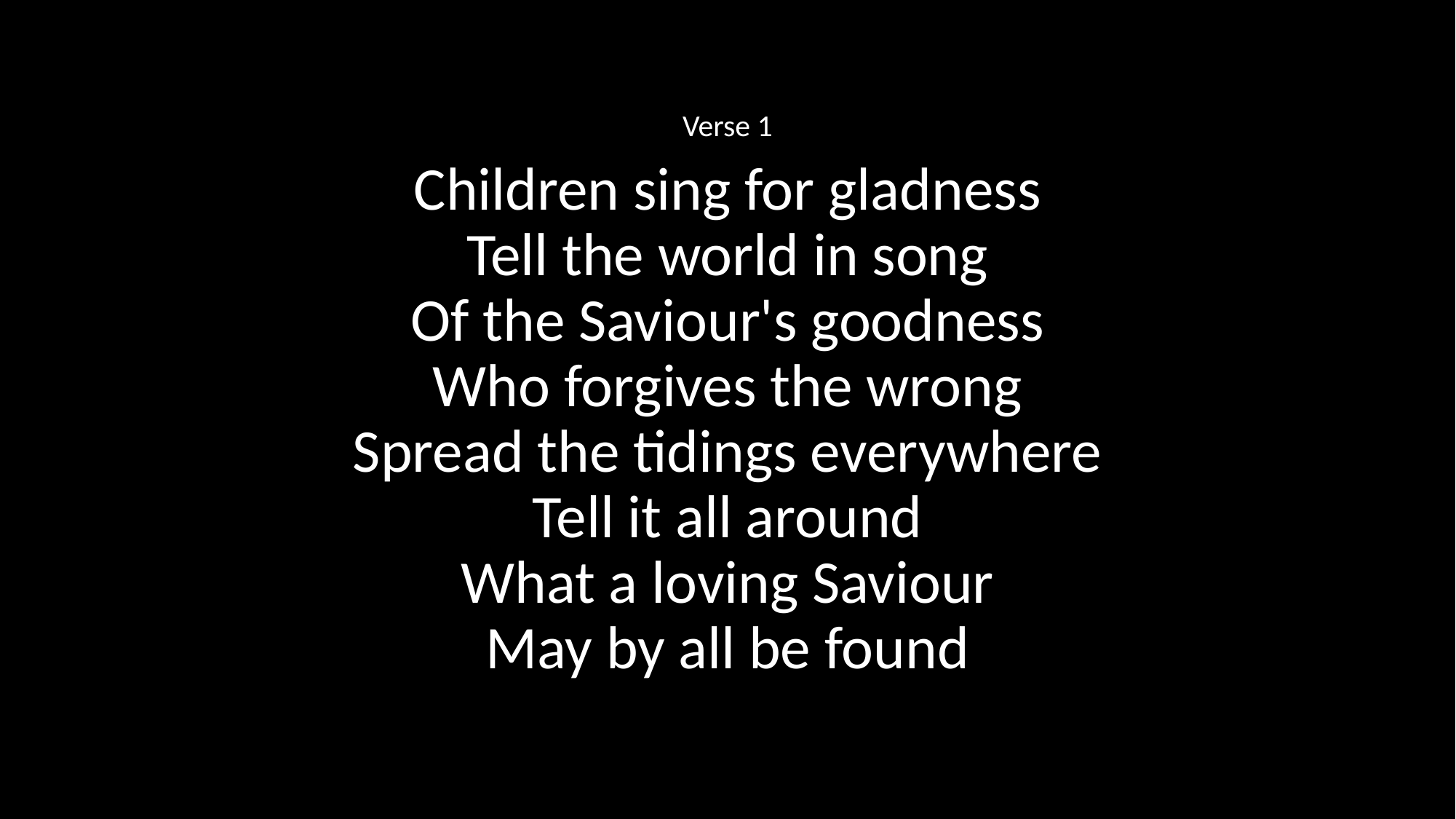

Verse 1
Children sing for gladness
Tell the world in song
Of the Saviour's goodness
Who forgives the wrong
Spread the tidings everywhere
Tell it all around
What a loving Saviour
May by all be found